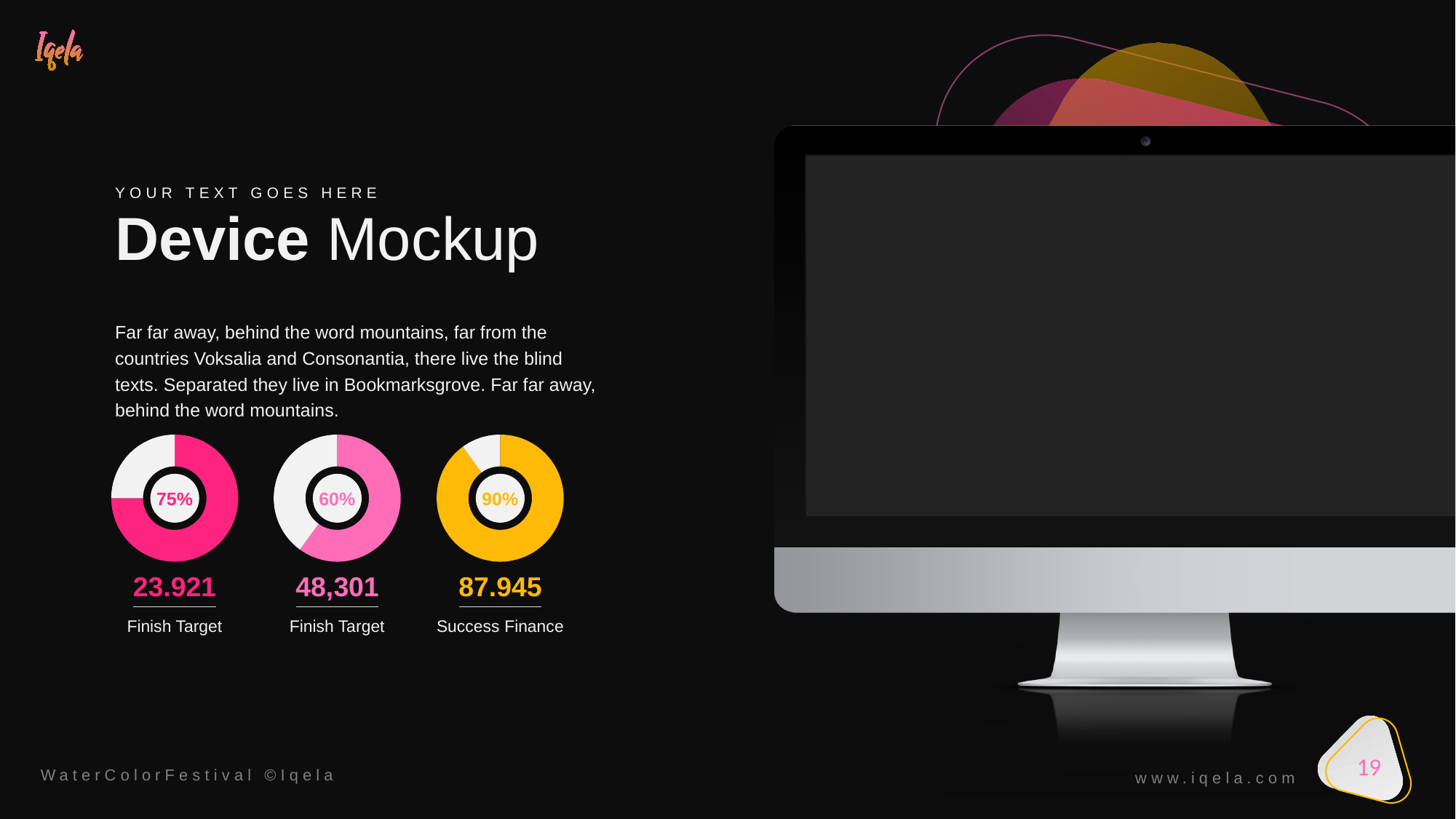

YOUR TEXT GOES HERE
Device Mockup
Far far away, behind the word mountains, far from the countries Voksalia and Consonantia, there live the blind texts. Separated they live in Bookmarksgrove. Far far away, behind the word mountains.

### Chart

| Category | Sales |
|---|---|
| 1st Qtr | 75.0 |
| 2nd Qtr | 25.0 |
75%

23.921
Finish Target

### Chart

| Category | Sales |
|---|---|
| 1st Qtr | 60.0 |
| 2nd Qtr | 40.0 |
60%

48,301
Finish Target

### Chart

| Category | Sales |
|---|---|
| 1st Qtr | 90.0 |
| 2nd Qtr | 10.0 |
90%

87.945
Success Finance